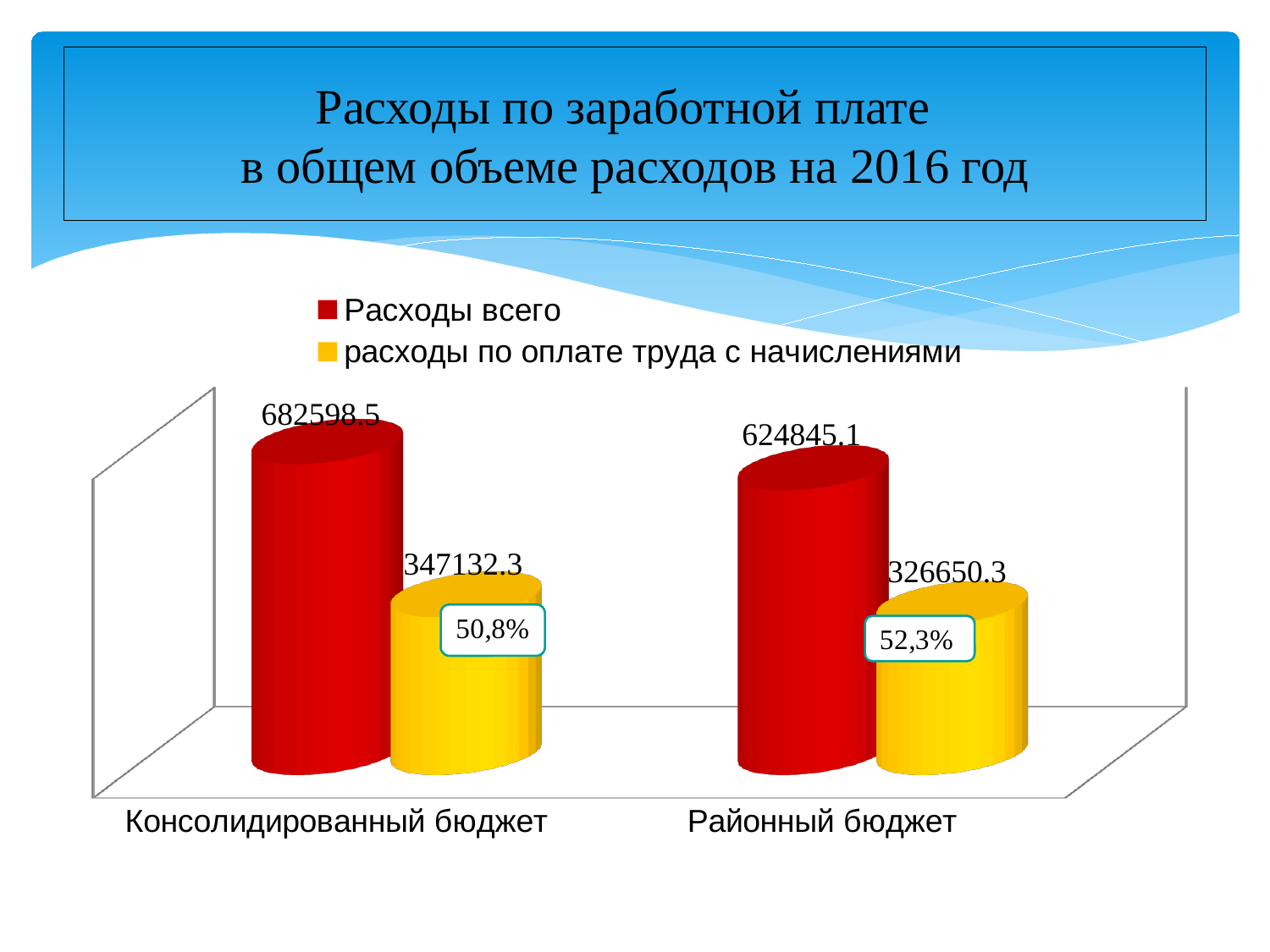

# Расходы по заработной плате в общем объеме расходов на 2016 год

[unsupported chart]